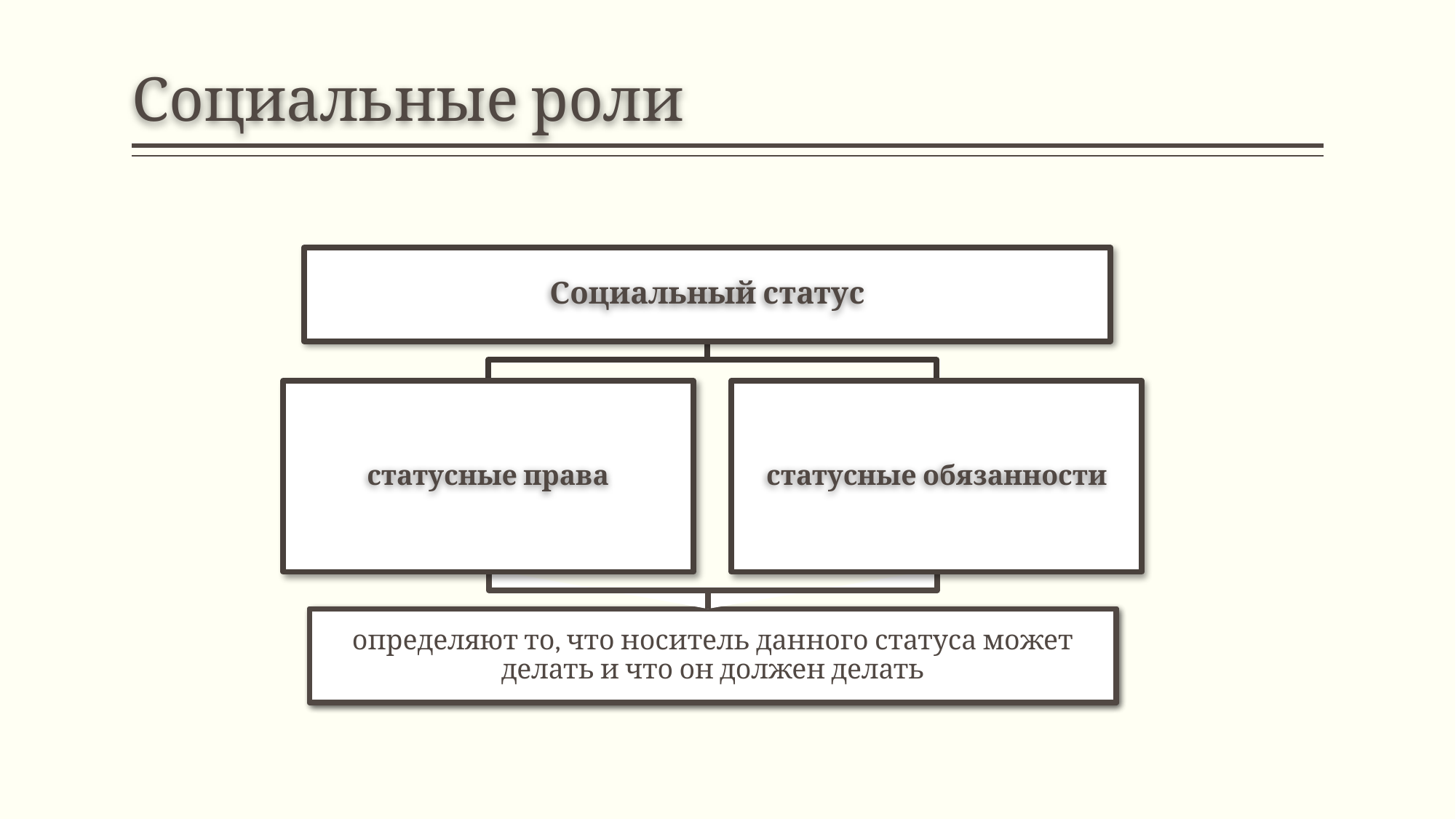

# Социальные роли

Социальный статус

статусные права

статусные обязанности

определяют то, что носитель данного статуса может делать и что он должен делать